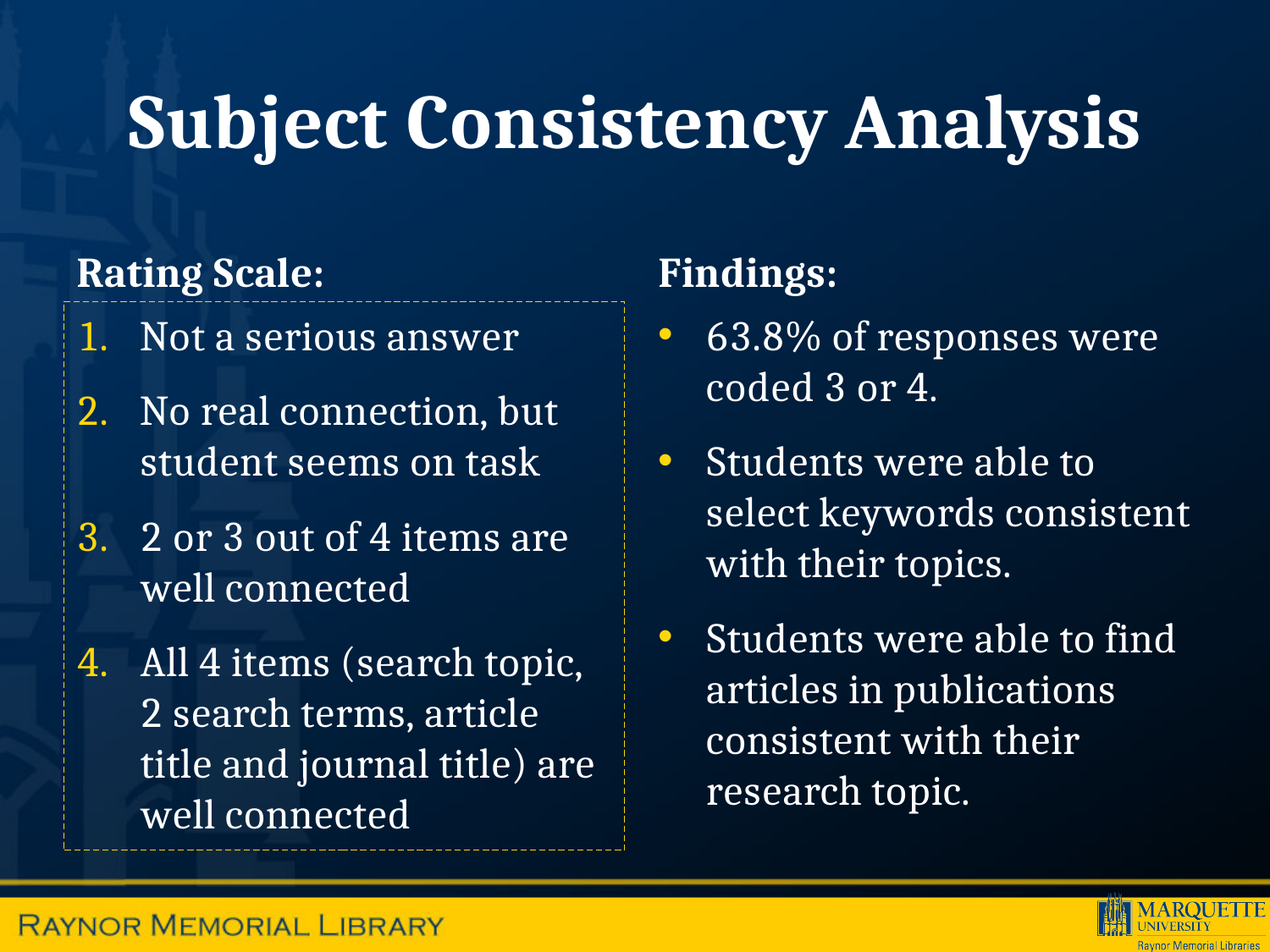

# Subject Consistency Analysis
Rating Scale:
Findings:
Not a serious answer
No real connection, but student seems on task
2 or 3 out of 4 items are well connected
All 4 items (search topic, 2 search terms, article title and journal title) are well connected
63.8% of responses were coded 3 or 4.
Students were able to select keywords consistent with their topics.
Students were able to find articles in publications consistent with their research topic.